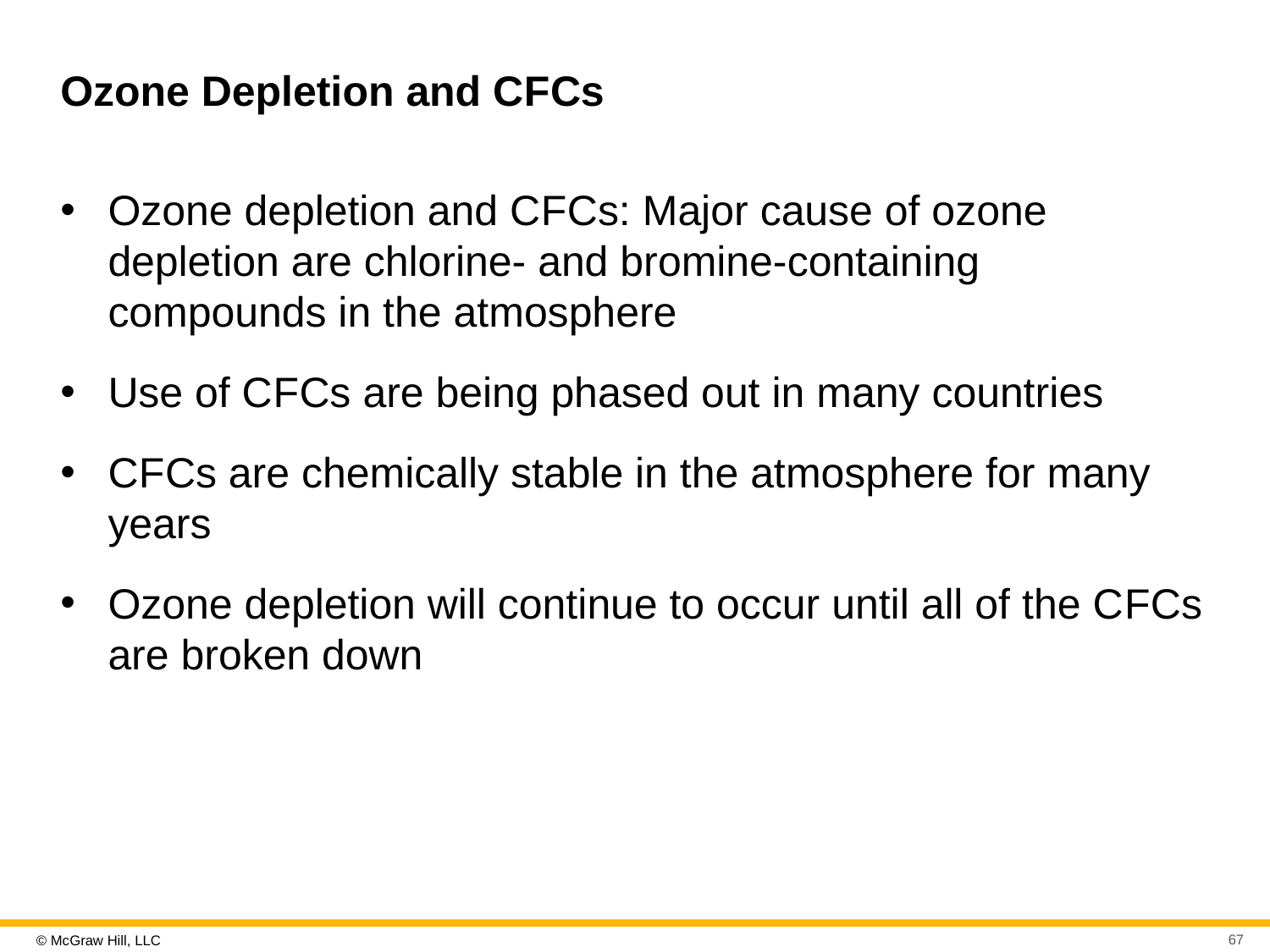

# Ozone Depletion and C F Cs
Ozone depletion and C F Cs: Major cause of ozone depletion are chlorine- and bromine-containing compounds in the atmosphere
Use of C F Cs are being phased out in many countries
C F Cs are chemically stable in the atmosphere for many years
Ozone depletion will continue to occur until all of the C F Cs are broken down
67